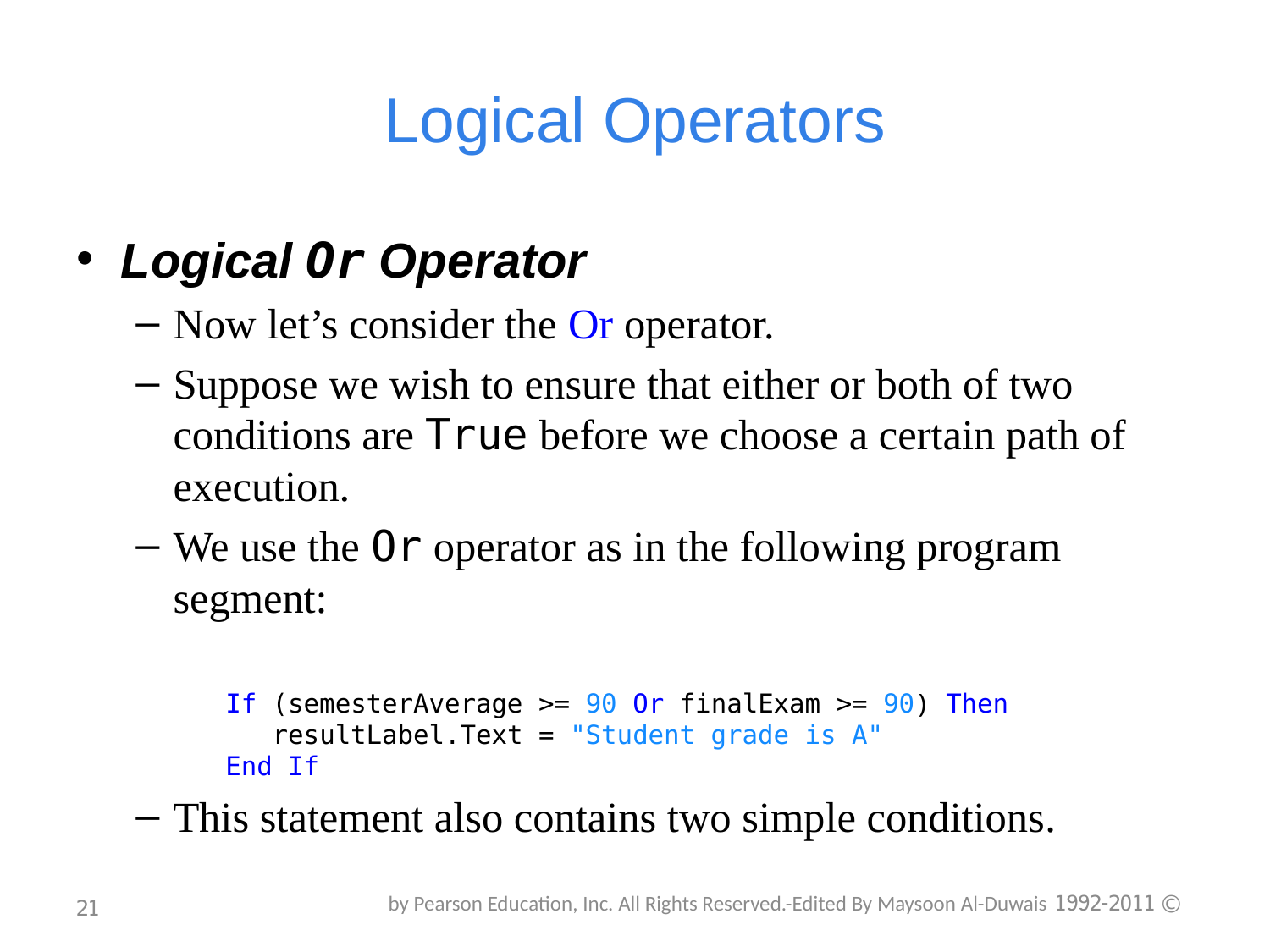

# Logical Operators
Logical Or Operator
Now let’s consider the Or operator.
Suppose we wish to ensure that either or both of two conditions are True before we choose a certain path of execution.
We use the Or operator as in the following program segment:

	If (semesterAverage >= 90 Or finalExam >= 90) Then
   resultLabel.Text = "Student grade is A"
End If
This statement also contains two simple conditions.
21
© 1992-2011 by Pearson Education, Inc. All Rights Reserved.-Edited By Maysoon Al-Duwais